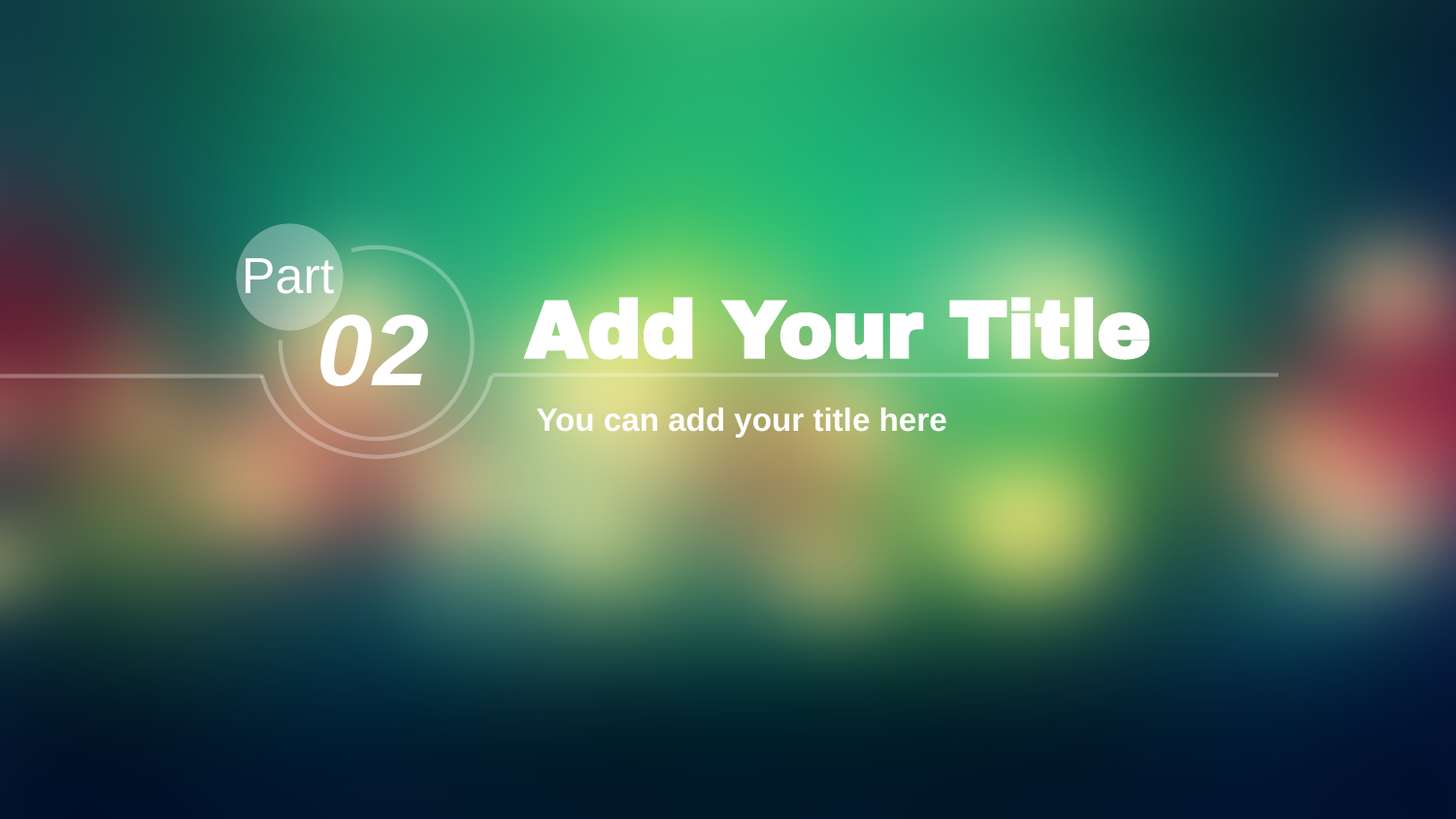

Part
Add Your Title

02

You can add your title here